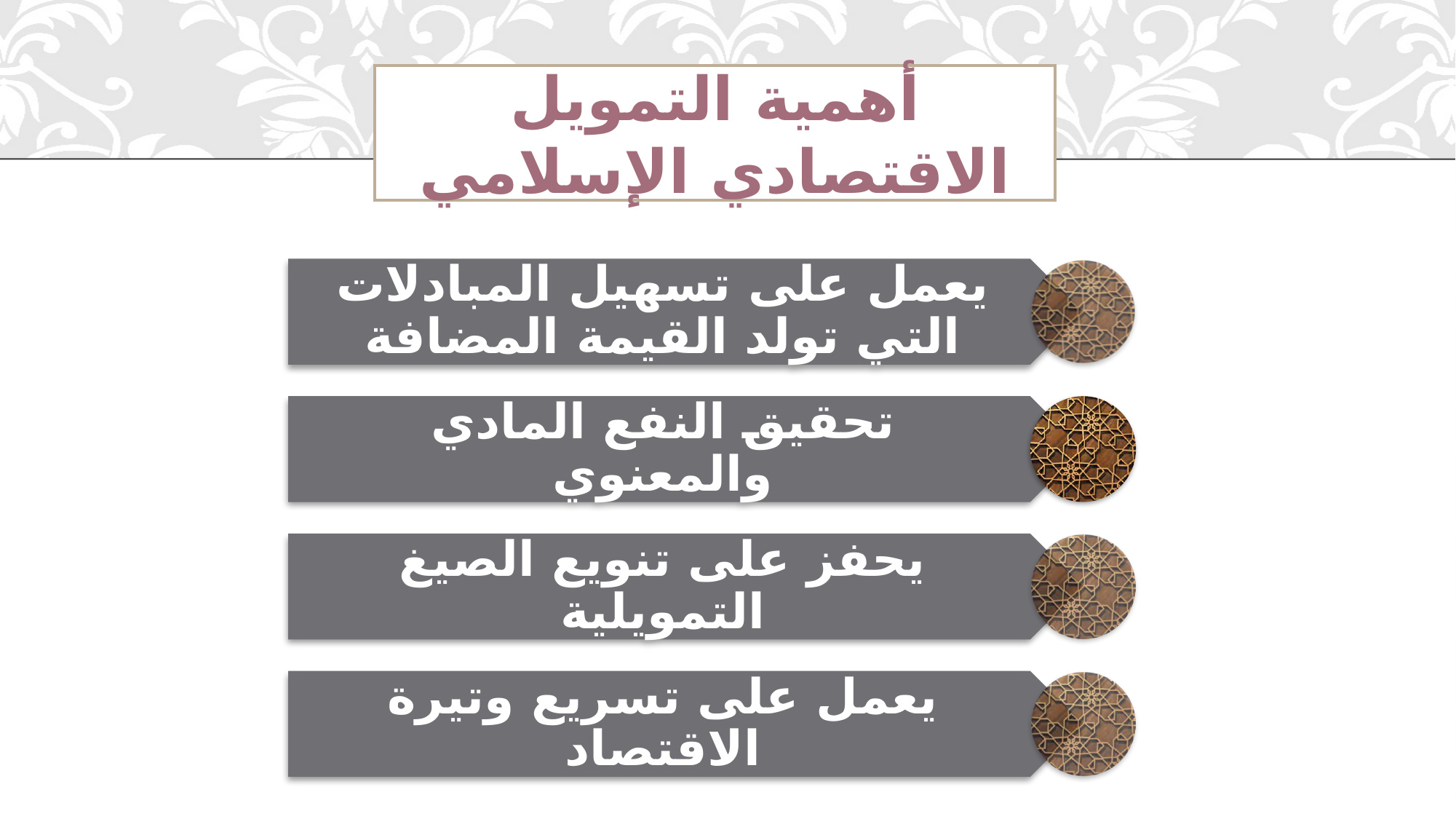

# أهمية التمويل الاقتصادي الإسلامي

يعمل على تسهيل المبادلات التي تولد القيمة المضافة
تحقيق النفع المادي والمعنوي
يحفز على تنويع الصيغ التمويلية
يعمل على تسريع وتيرة الاقتصاد